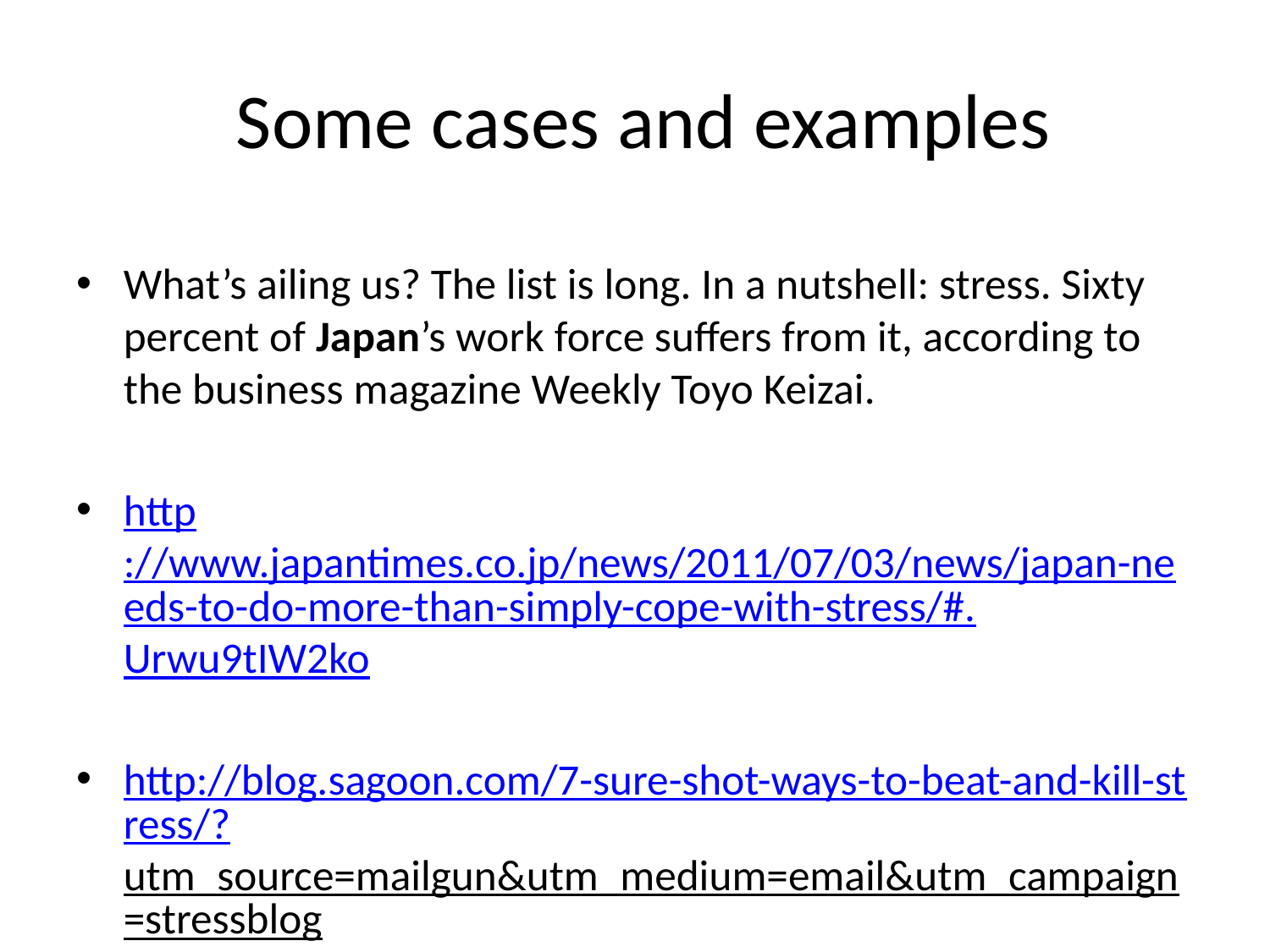

# Some cases and examples
What’s ailing us? The list is long. In a nutshell: stress. Sixty percent of Japan’s work force suffers from it, according to the business magazine Weekly Toyo Keizai.

http://www.japantimes.co.jp/news/2011/07/03/news/japan-needs-to-do-more-than-simply-cope-with-stress/#.Urwu9tIW2ko

http://blog.sagoon.com/7-sure-shot-ways-to-beat-and-kill-stress/?utm_source=mailgun&utm_medium=email&utm_campaign=stressblog